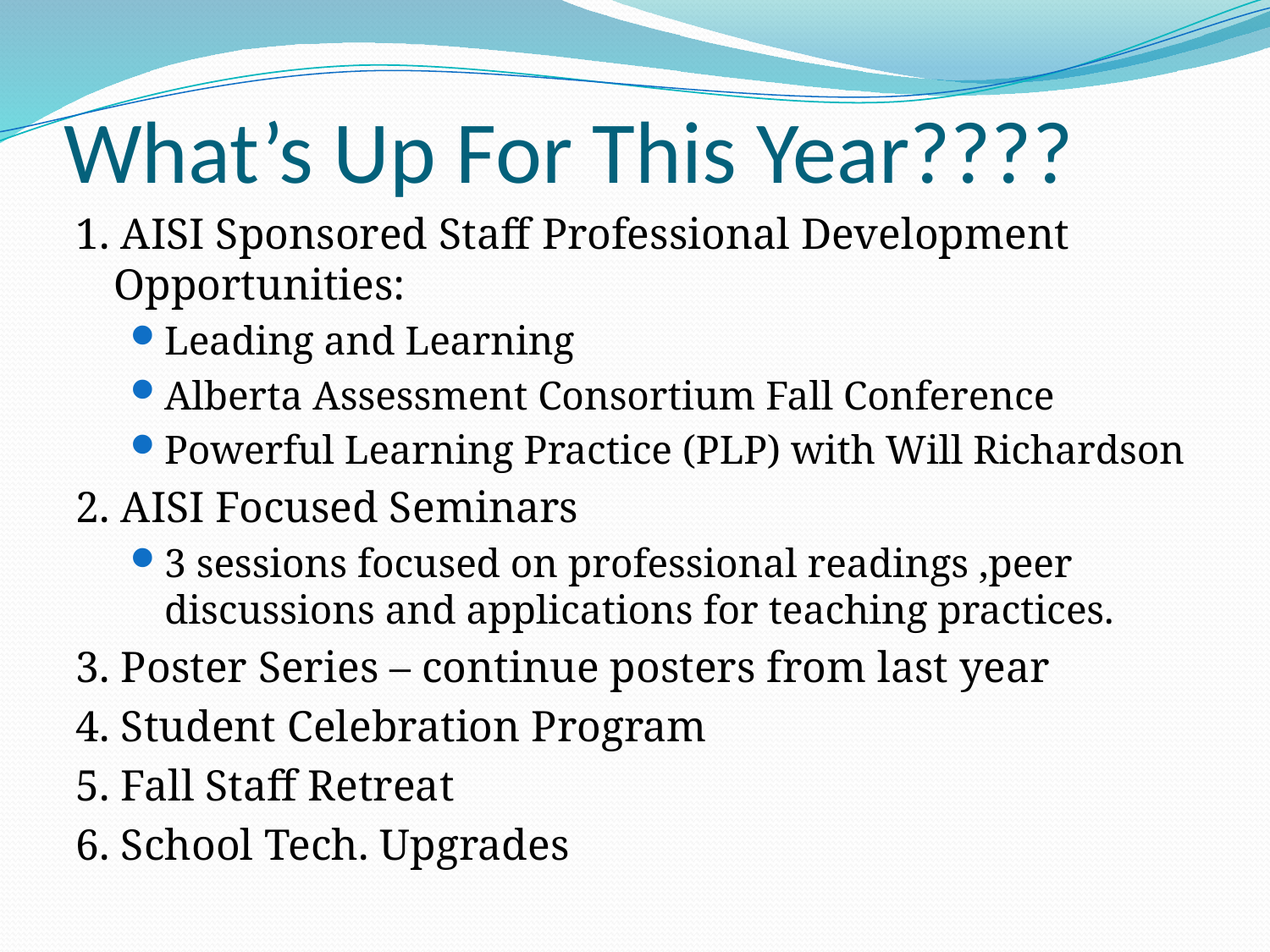

# What’s Up For This Year????
1. AISI Sponsored Staff Professional Development Opportunities:
Leading and Learning
Alberta Assessment Consortium Fall Conference
Powerful Learning Practice (PLP) with Will Richardson
2. AISI Focused Seminars
3 sessions focused on professional readings ,peer discussions and applications for teaching practices.
3. Poster Series – continue posters from last year
4. Student Celebration Program
5. Fall Staff Retreat
6. School Tech. Upgrades